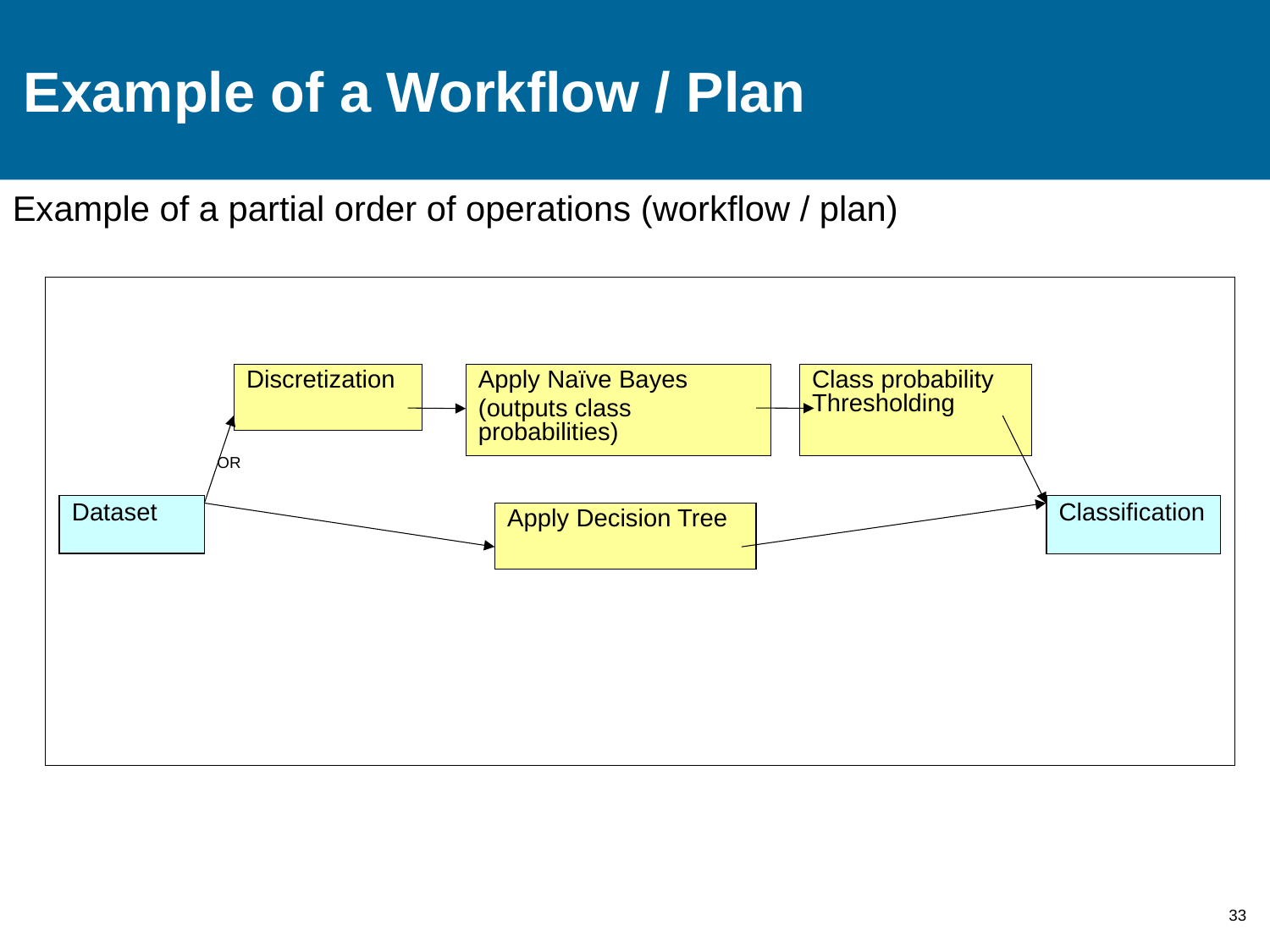

# Example of a Workflow / Plan
Example of a partial order of operations (workflow / plan)

Discretization
Apply Naïve Bayes
(outputs class probabilities)

Class probability Thresholding

OR

Dataset
Classification

Apply Decision Tree

33